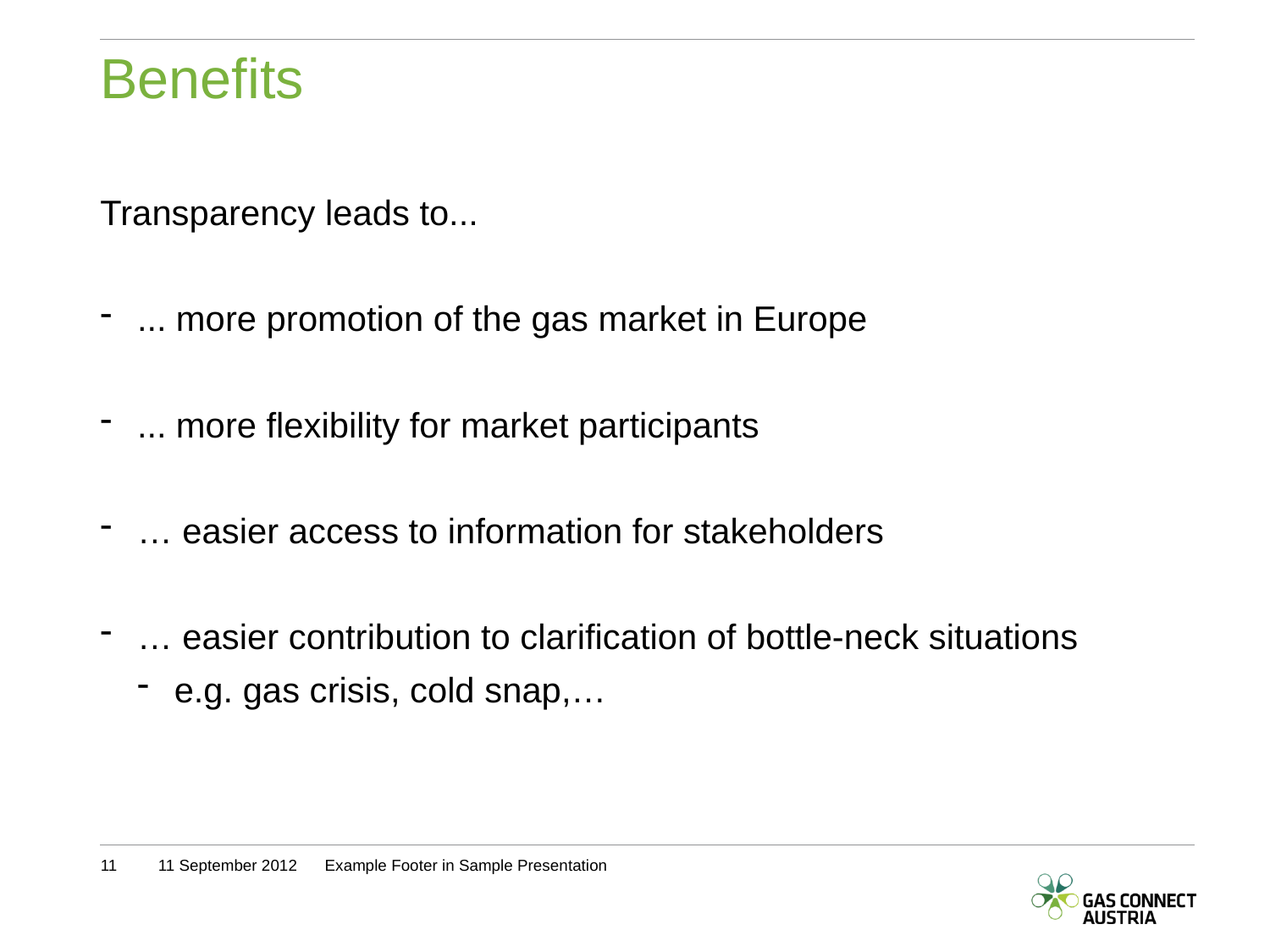

# Benefits
Transparency leads to...

... more promotion of the gas market in Europe

... more flexibility for market participants

… easier access to information for stakeholders

… easier contribution to clarification of bottle-neck situations
e.g. gas crisis, cold snap,…
11
11 September 2012
Example Footer in Sample Presentation